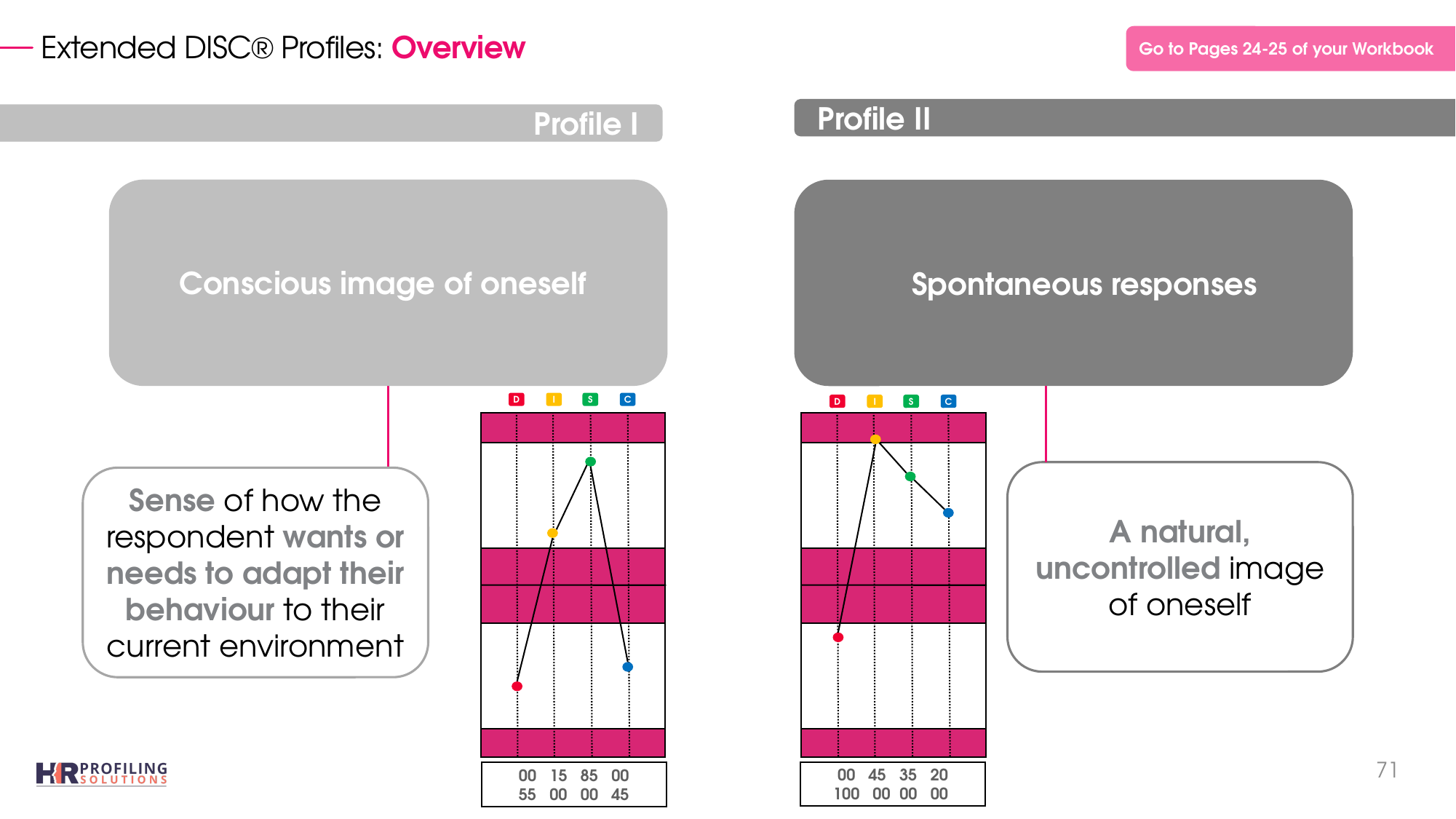

Go to Pages 24-25 of your Workbook
# Extended DISC® Profiles: Overview
Profile II
Profile I
Conscious image of oneself
Spontaneous responses
I
S
C
D

00   15   85   00
55   00   00   45

00   45   35   20
100   00  00   00

I
S
C
D
A natural, uncontrolled image of oneself
Sense of how the respondent wants or needs to adapt their behaviour to their current environment
71